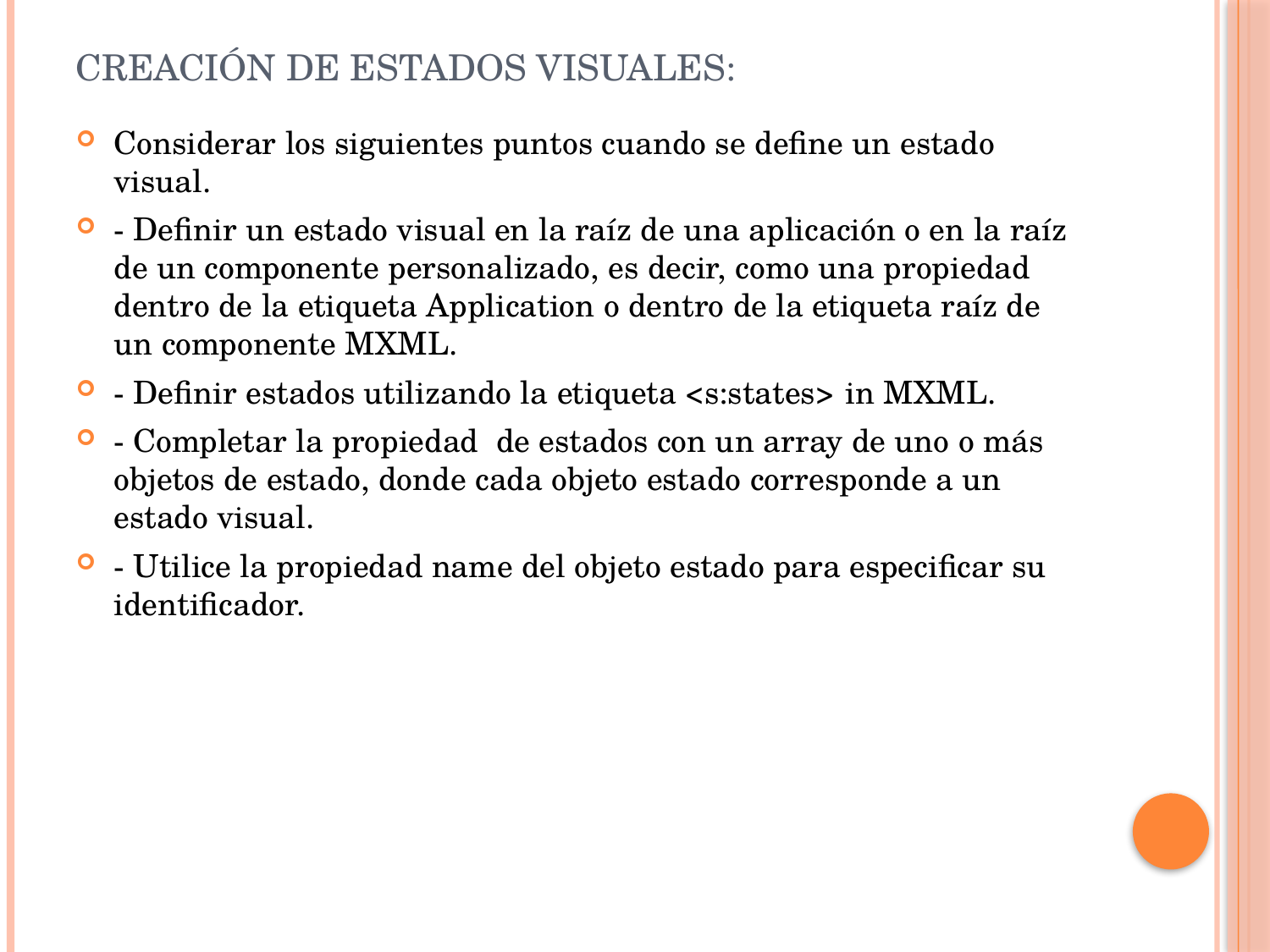

# Creación de estados visuales:
Considerar los siguientes puntos cuando se define un estado visual.
- Definir un estado visual en la raíz de una aplicación o en la raíz de un componente personalizado, es decir, como una propiedad dentro de la etiqueta Application o dentro de la etiqueta raíz de un componente MXML.
- Definir estados utilizando la etiqueta <s:states> in MXML.
- Completar la propiedad  de estados con un array de uno o más objetos de estado, donde cada objeto estado corresponde a un estado visual.
- Utilice la propiedad name del objeto estado para especificar su identificador.